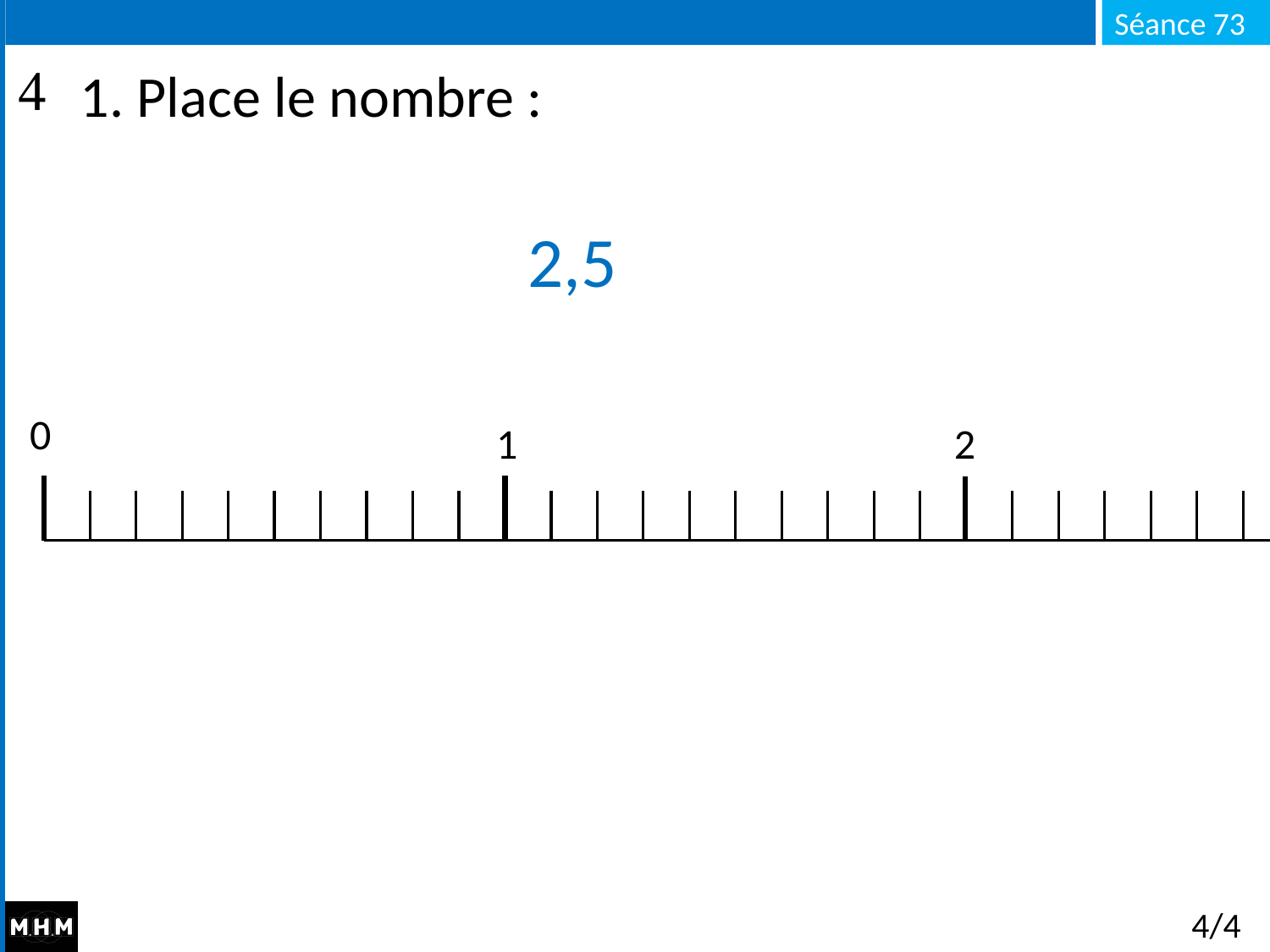

# 1. Place le nombre :
2,5
0
2
1
4/4